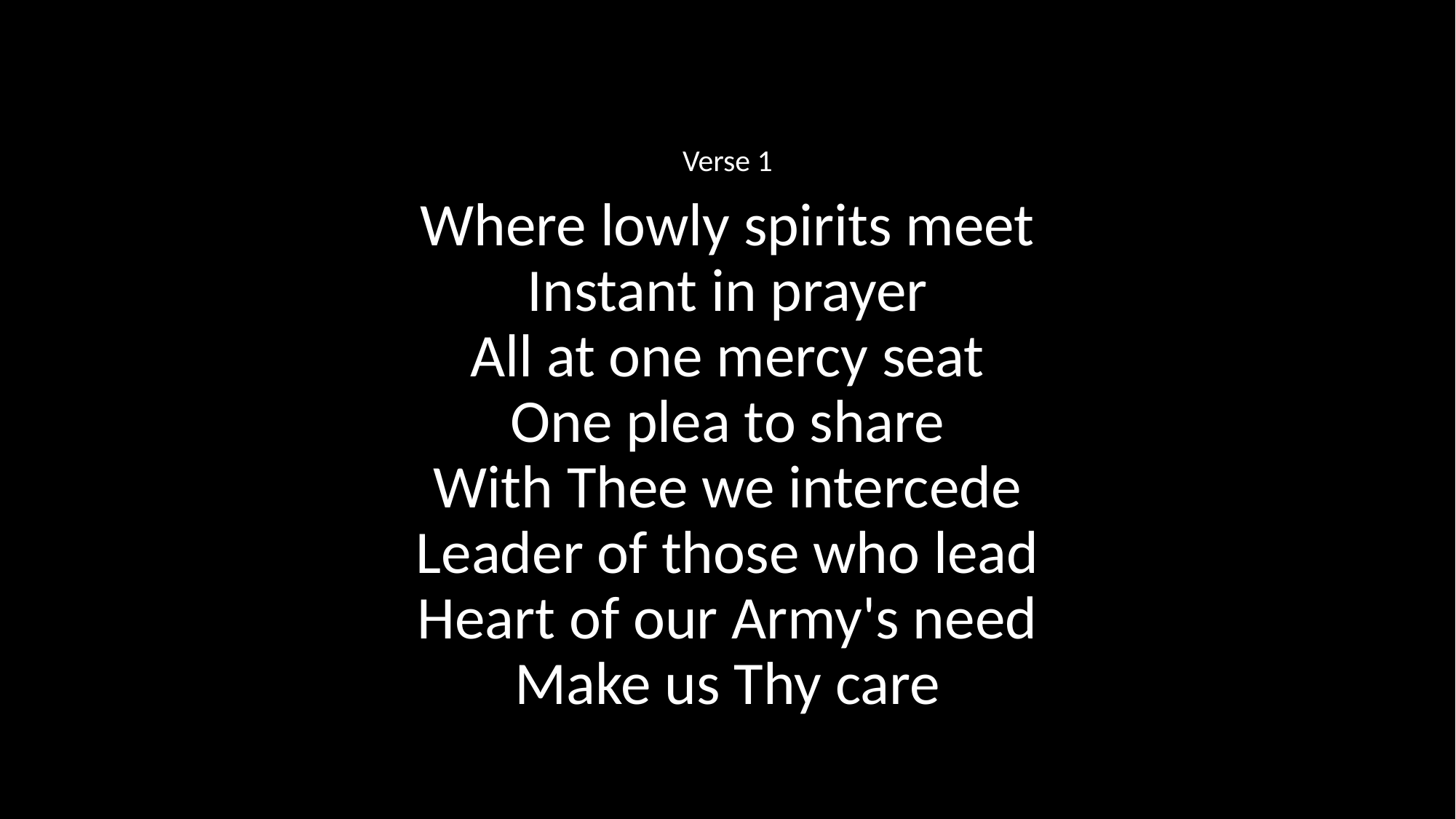

Verse 1
Where lowly spirits meet
Instant in prayer
All at one mercy seat
One plea to share
With Thee we intercede
Leader of those who lead
Heart of our Army's need
Make us Thy care